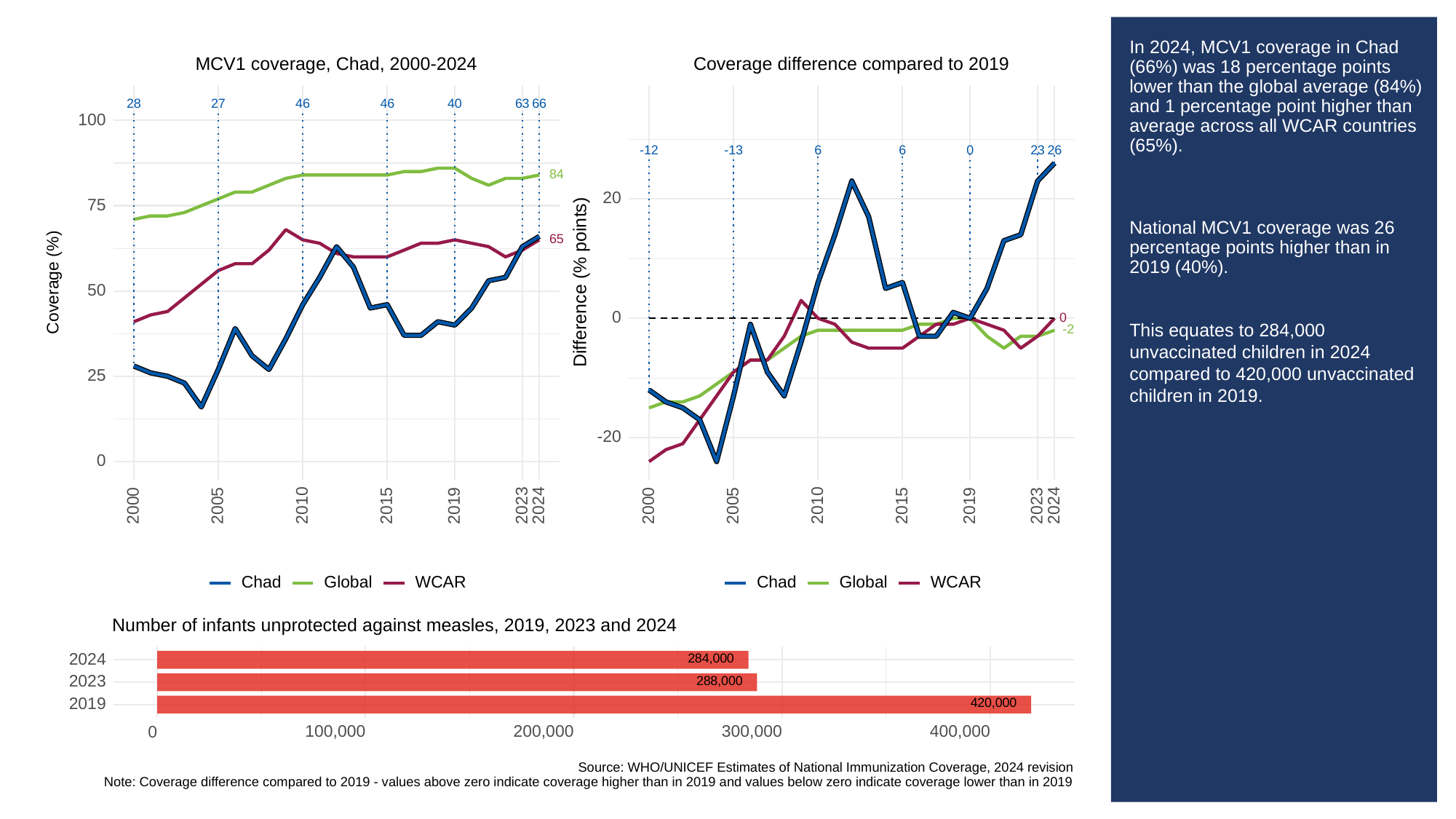

# In 2024, MCV1 coverage in Chad (66%) was 18 percentage points lower than the global average (84%) and 1 percentage point higher than average across all WCAR countries (65%).

National MCV1 coverage was 26 percentage points higher than in 2019 (40%).

This equates to 284,000 unvaccinated children in 2024 compared to 420,000 unvaccinated children in 2019.

MCV1 coverage, Chad, 2000-2024
Coverage difference compared to 2019

63
28
46
46
40
66
27

100

-13
23
6
6
0
26
-12

84
20

75

65

Difference (% points)
Coverage (%)
50

0
0

-2

25

-20

0

2023
2023
2000
2005
2010
2015
2019
2024
2000
2005
2010
2015
2019
2024
Chad
Global
WCAR
Chad
Global
WCAR

Number of infants unprotected against measles, 2019, 2023 and 2024

284,000
2024

288,000
2023

420,000
2019

100,000
200,000
300,000
400,000
0
Source: WHO/UNICEF Estimates of National Immunization Coverage, 2024 revision
Note: Coverage difference compared to 2019 - values above zero indicate coverage higher than in 2019 and values below zero indicate coverage lower than in 2019